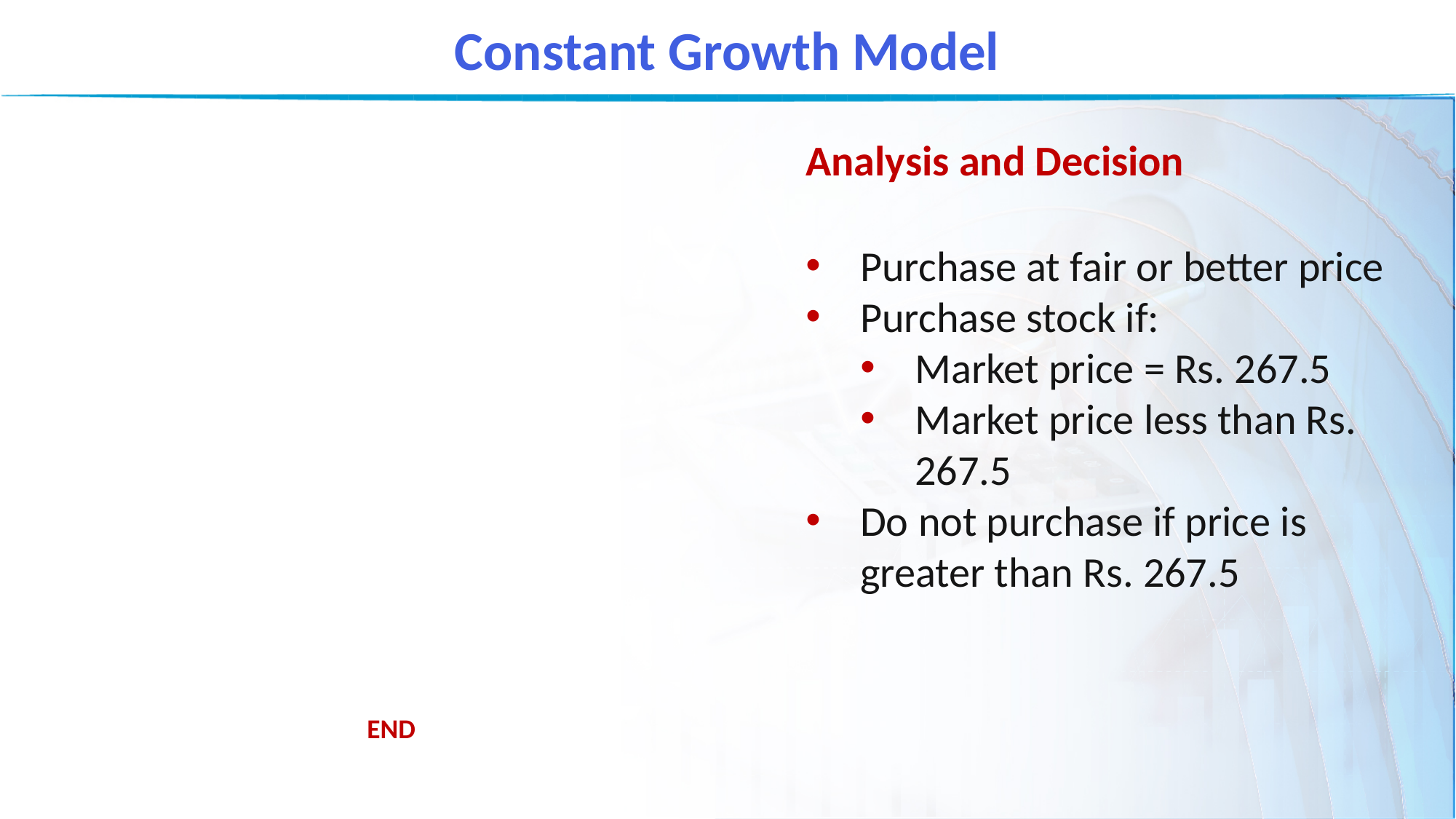

Constant Growth Model
Analysis and Decision

Purchase at fair or better price
Purchase stock if:
Market price = Rs. 267.5
Market price less than Rs. 267.5
Do not purchase if price is greater than Rs. 267.5

END